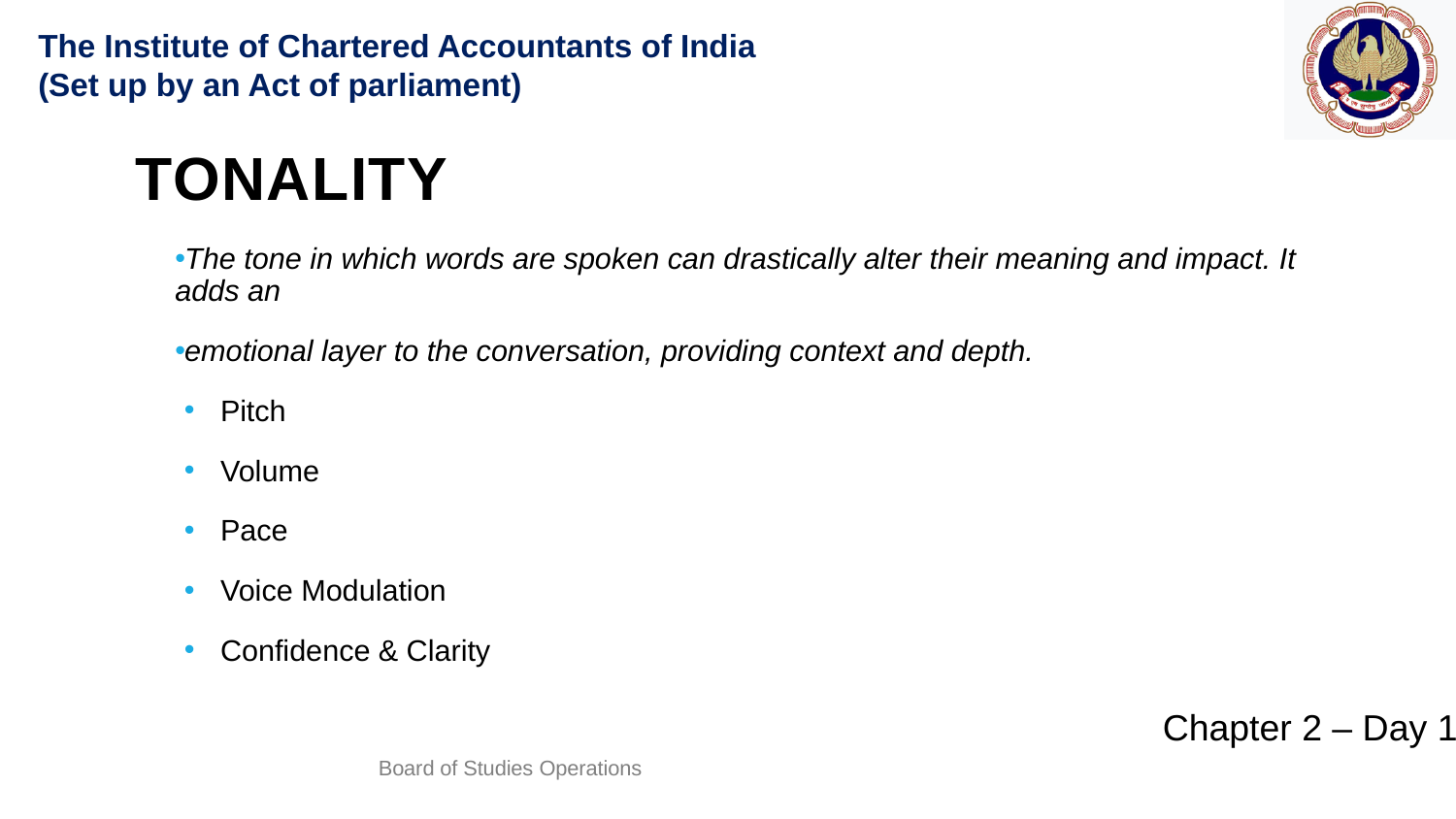

Tonality
The tone in which words are spoken can drastically alter their meaning and impact. It adds an
emotional layer to the conversation, providing context and depth.
Pitch
Volume
Pace
Voice Modulation
Confidence & Clarity